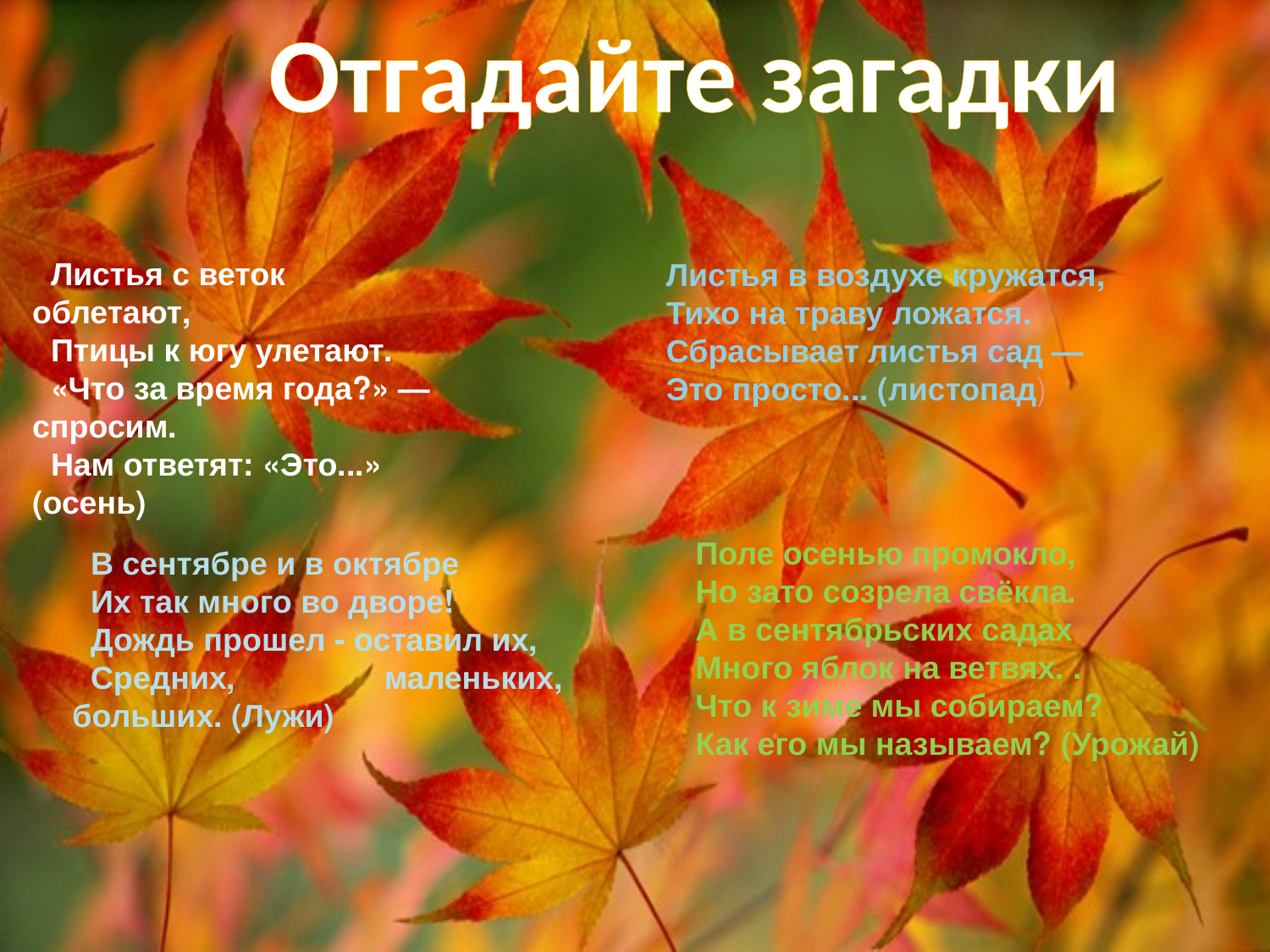

Отгадайте загадки
Листья с веток облетают,
Птицы к югу улетают.
«Что за время года?» — спросим.
Нам ответят: «Это...» (осень)

Листья в воздухе кружатся,
Тихо на траву ложатся.
Сбрасывает листья сад —
Это просто... (листопад)
Поле осенью промокло,
Но зато созрела свёкла.
А в сентябрьских садах
Много яблок на ветвях. .
Что к зиме мы собираем?
Как его мы называем? (Урожай)

В сентябре и в октябре
Их так много во дворе!
Дождь прошел - оставил их,
Средних, маленьких, больших. (Лужи)